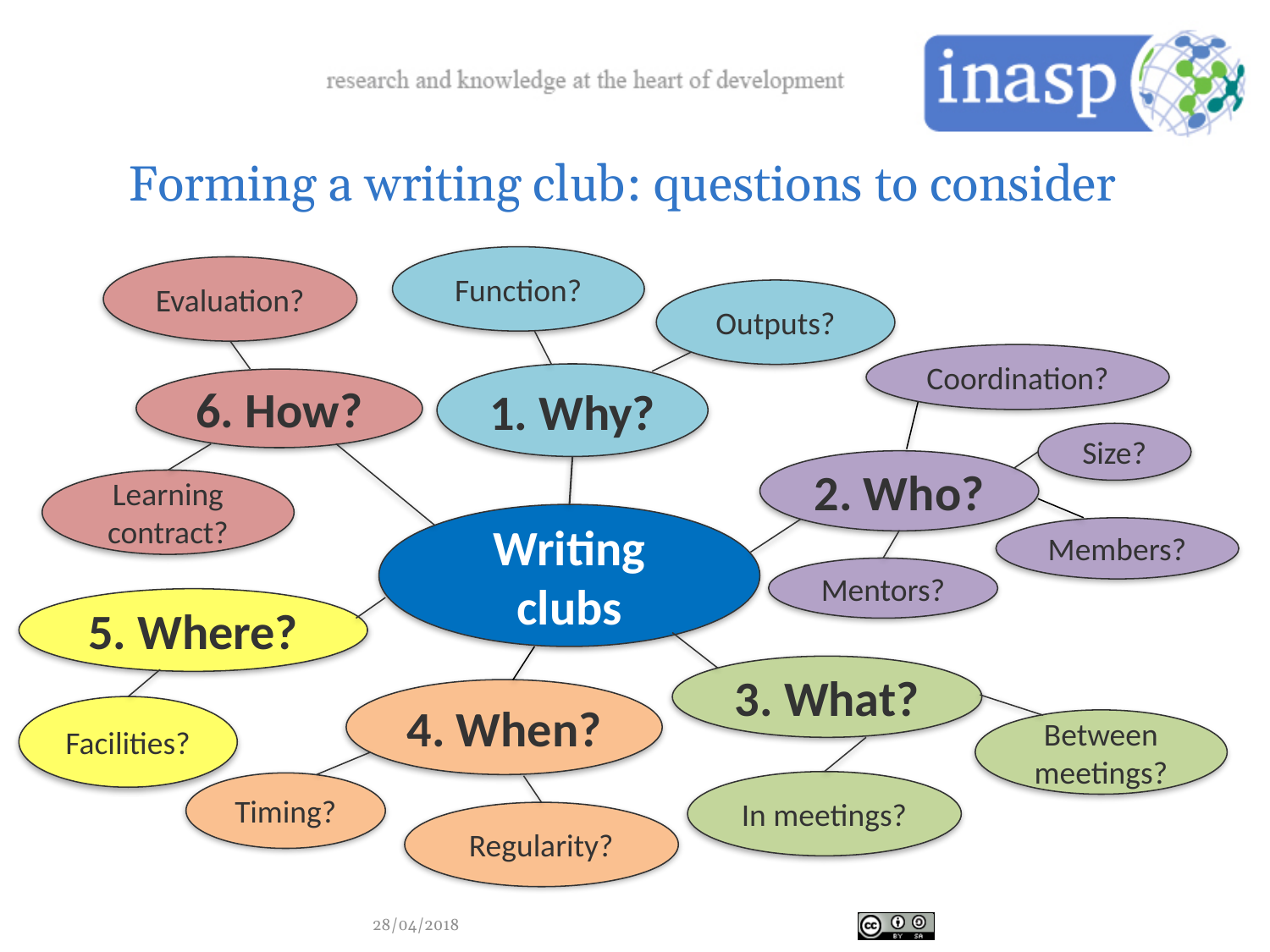

Forming a writing club: questions to consider
Function?
Evaluation?
Outputs?
Coordination?
1. Why?
6. How?
Size?
2. Who?
Learning contract?
Writing clubs
Members?
Mentors?
5. Where?
3. What?
4. When?
Facilities?
Between meetings?
In meetings?
Timing?
Regularity?
28/04/2018